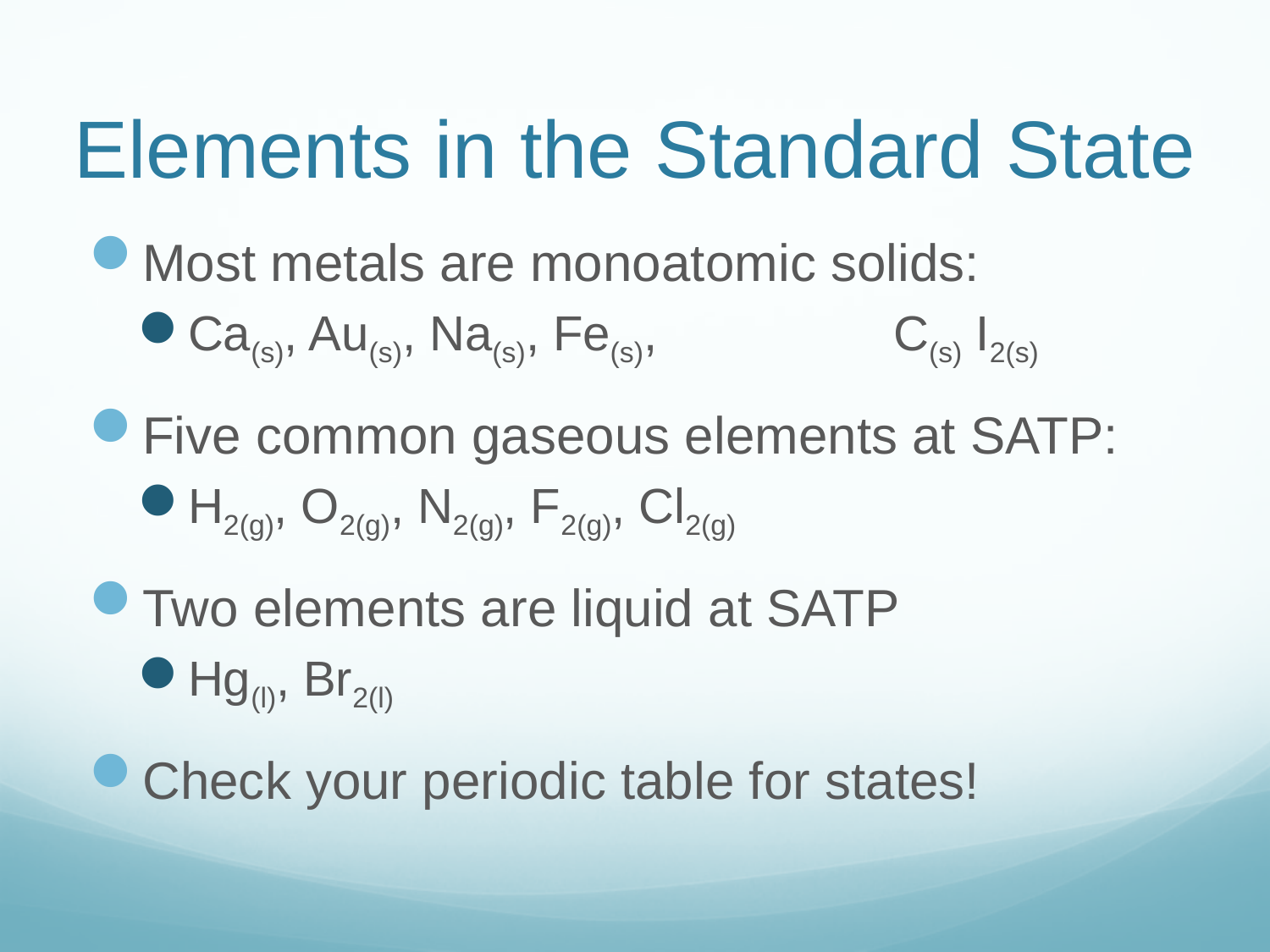

# Elements in the Standard State
Most metals are monoatomic solids:
Ca(s), Au(s), Na(s), Fe(s), 	   		C(s) I2(s)
Five common gaseous elements at SATP:
H2(g), O2(g), N2(g), F2(g), Cl2(g)
Two elements are liquid at SATP
Hg(l), Br2(l)
Check your periodic table for states!